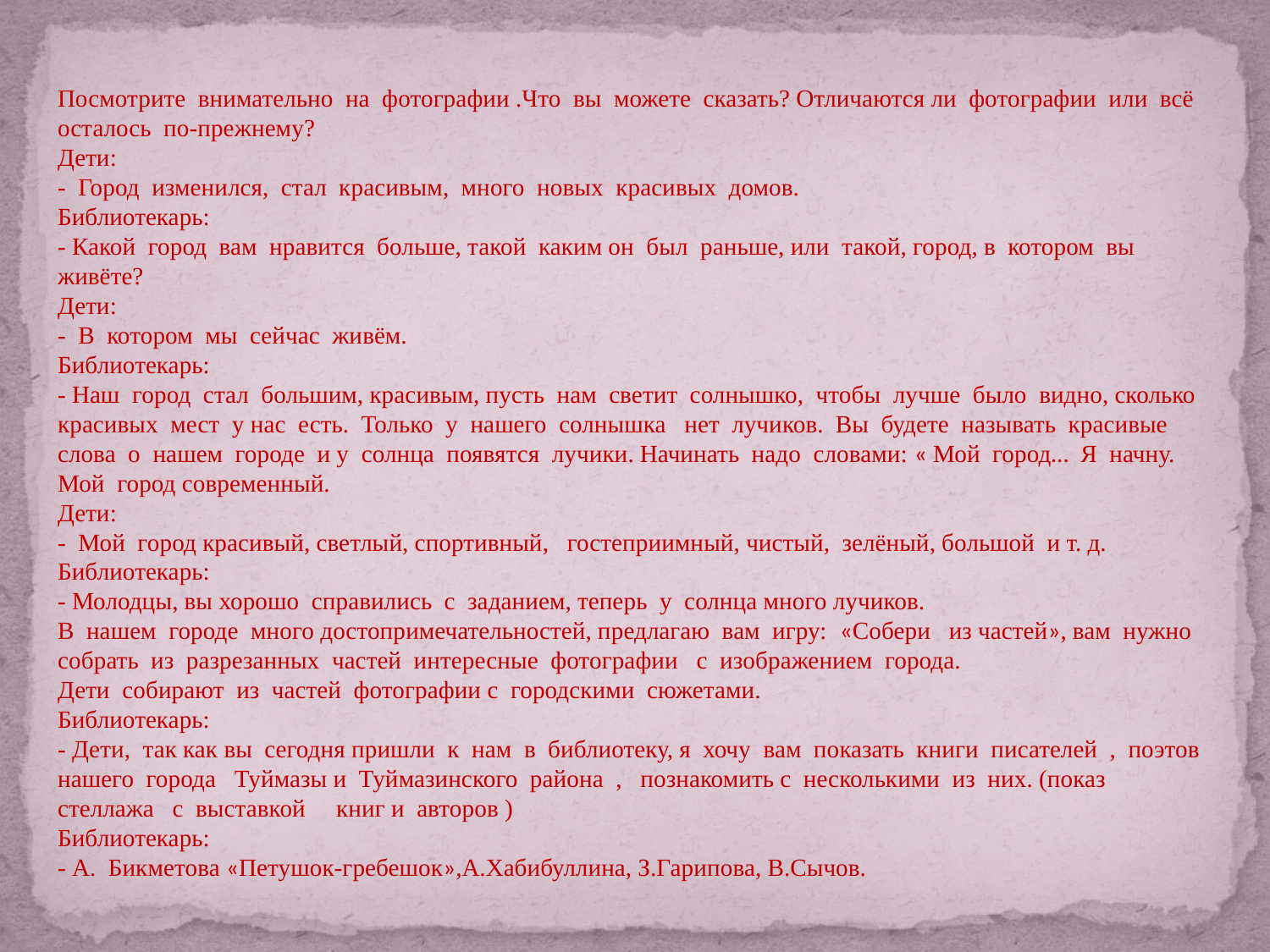

Посмотрите  внимательно  на  фотографии .Что  вы  можете  сказать? Отличаются ли  фотографии  или  всё  осталось  по-прежнему?
Дети:
-  Город  изменился,  стал  красивым,  много  новых  красивых  домов.
Библиотекарь:
- Какой  город  вам  нравится  больше, такой  каким он  был  раньше, или  такой, город, в  котором  вы  живёте?
Дети:
-  В  котором  мы  сейчас  живём.
Библиотекарь:
- Наш  город  стал  большим, красивым, пусть  нам  светит  солнышко,  чтобы  лучше  было  видно, сколько  красивых  мест  у нас  есть.  Только  у  нашего  солнышка   нет  лучиков.  Вы  будете  называть  красивые  слова  о  нашем  городе  и у  солнца  появятся  лучики. Начинать  надо  словами: « Мой  город…  Я  начну. Мой  город современный.
Дети:
-  Мой  город красивый, светлый, спортивный,   гостеприимный, чистый,  зелёный, большой  и т. д.
Библиотекарь:
- Молодцы, вы хорошо  справились  с  заданием, теперь  у  солнца много лучиков.
В  нашем  городе  много достопримечательностей, предлагаю  вам  игру:  «Собери   из частей», вам  нужно  собрать  из  разрезанных  частей  интересные  фотографии   с  изображением  города.
Дети  собирают  из  частей  фотографии с  городскими  сюжетами.
Библиотекарь:
- Дети,  так как вы  сегодня пришли  к  нам  в  библиотеку, я  хочу  вам  показать  книги  писателей  ,  поэтов  нашего  города   Туймазы и  Туймазинского  района  ,   познакомить с  несколькими  из  них. (показ  стеллажа   с  выставкой     книг и  авторов )
Библиотекарь:
- А.  Бикметова «Петушок-гребешок»,А.Хабибуллина, З.Гарипова, В.Сычов.